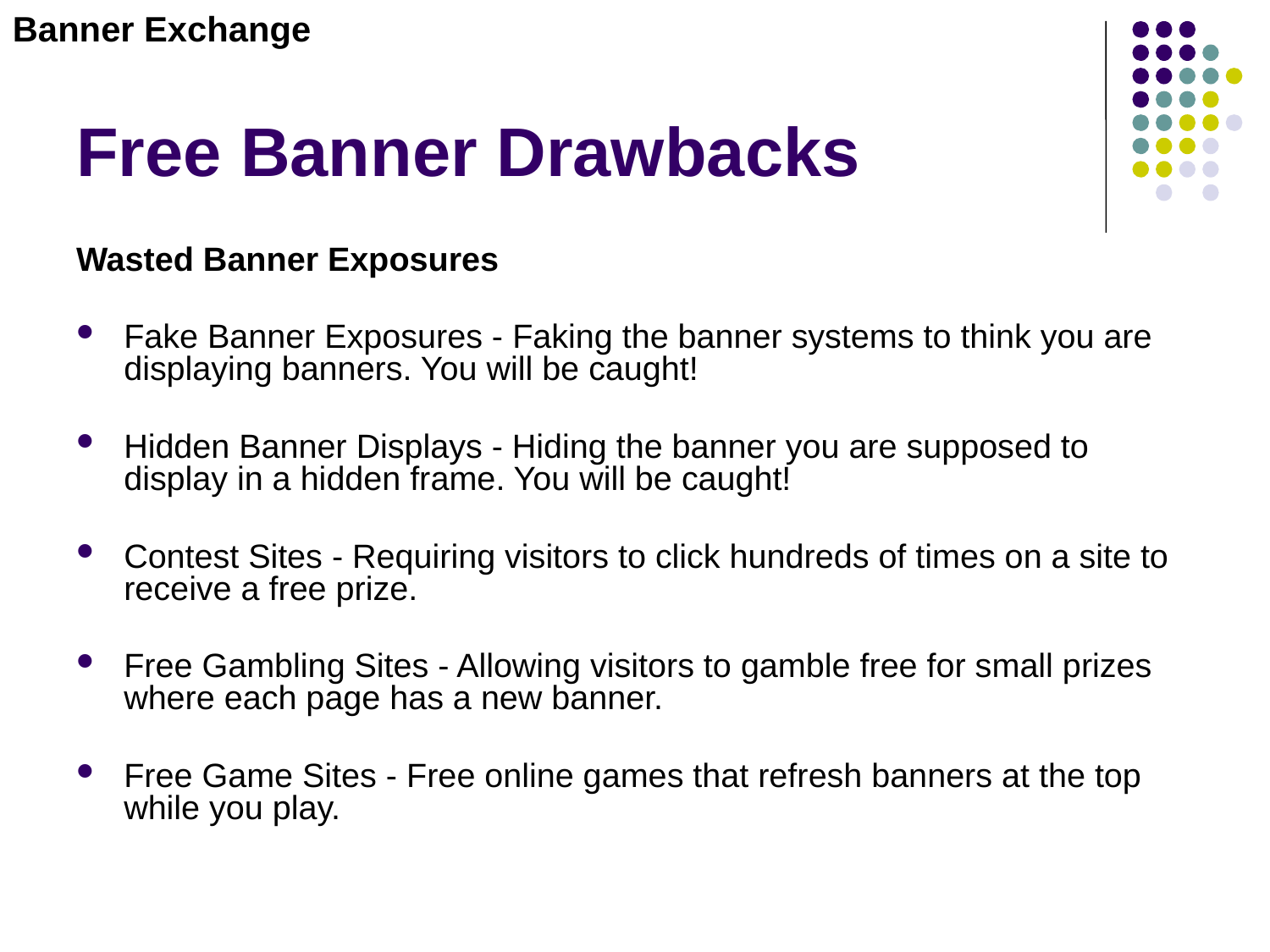

Banner Exchange
# Free Banner Drawbacks
Wasted Banner Exposures

Fake Banner Exposures - Faking the banner systems to think you are displaying banners. You will be caught!

Hidden Banner Displays - Hiding the banner you are supposed to display in a hidden frame. You will be caught!

Contest Sites - Requiring visitors to click hundreds of times on a site to receive a free prize.

Free Gambling Sites - Allowing visitors to gamble free for small prizes where each page has a new banner.

Free Game Sites - Free online games that refresh banners at the top while you play.